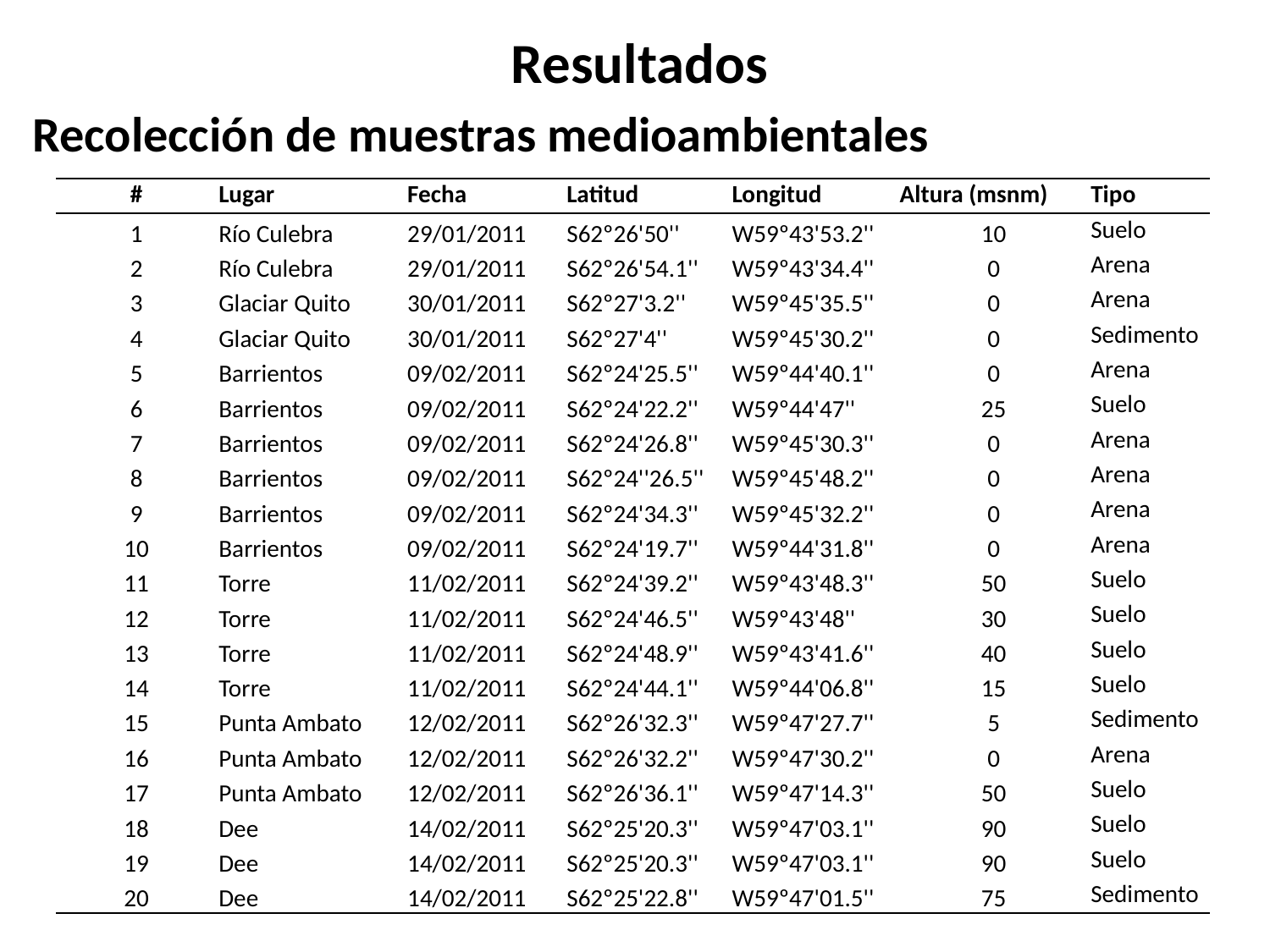

# Resultados
Recolección de muestras medioambientales
| # | Lugar | Fecha | Latitud | Longitud | Altura (msnm) | Tipo |
| --- | --- | --- | --- | --- | --- | --- |
| 1 | Río Culebra | 29/01/2011 | S62º26'50'' | W59º43'53.2'' | 10 | Suelo |
| 2 | Río Culebra | 29/01/2011 | S62º26'54.1'' | W59º43'34.4'' | 0 | Arena |
| 3 | Glaciar Quito | 30/01/2011 | S62º27'3.2'' | W59º45'35.5'' | 0 | Arena |
| 4 | Glaciar Quito | 30/01/2011 | S62º27'4'' | W59º45'30.2'' | 0 | Sedimento |
| 5 | Barrientos | 09/02/2011 | S62º24'25.5'' | W59º44'40.1'' | 0 | Arena |
| 6 | Barrientos | 09/02/2011 | S62º24'22.2'' | W59º44'47'' | 25 | Suelo |
| 7 | Barrientos | 09/02/2011 | S62º24'26.8'' | W59º45'30.3'' | 0 | Arena |
| 8 | Barrientos | 09/02/2011 | S62º24''26.5'' | W59º45'48.2'' | 0 | Arena |
| 9 | Barrientos | 09/02/2011 | S62º24'34.3'' | W59º45'32.2'' | 0 | Arena |
| 10 | Barrientos | 09/02/2011 | S62º24'19.7'' | W59º44'31.8'' | 0 | Arena |
| 11 | Torre | 11/02/2011 | S62º24'39.2'' | W59º43'48.3'' | 50 | Suelo |
| 12 | Torre | 11/02/2011 | S62º24'46.5'' | W59º43'48'' | 30 | Suelo |
| 13 | Torre | 11/02/2011 | S62º24'48.9'' | W59º43'41.6'' | 40 | Suelo |
| 14 | Torre | 11/02/2011 | S62º24'44.1'' | W59º44'06.8'' | 15 | Suelo |
| 15 | Punta Ambato | 12/02/2011 | S62º26'32.3'' | W59º47'27.7'' | 5 | Sedimento |
| 16 | Punta Ambato | 12/02/2011 | S62º26'32.2'' | W59º47'30.2'' | 0 | Arena |
| 17 | Punta Ambato | 12/02/2011 | S62º26'36.1'' | W59º47'14.3'' | 50 | Suelo |
| 18 | Dee | 14/02/2011 | S62º25'20.3'' | W59º47'03.1'' | 90 | Suelo |
| 19 | Dee | 14/02/2011 | S62º25'20.3'' | W59º47'03.1'' | 90 | Suelo |
| 20 | Dee | 14/02/2011 | S62º25'22.8'' | W59º47'01.5'' | 75 | Sedimento |